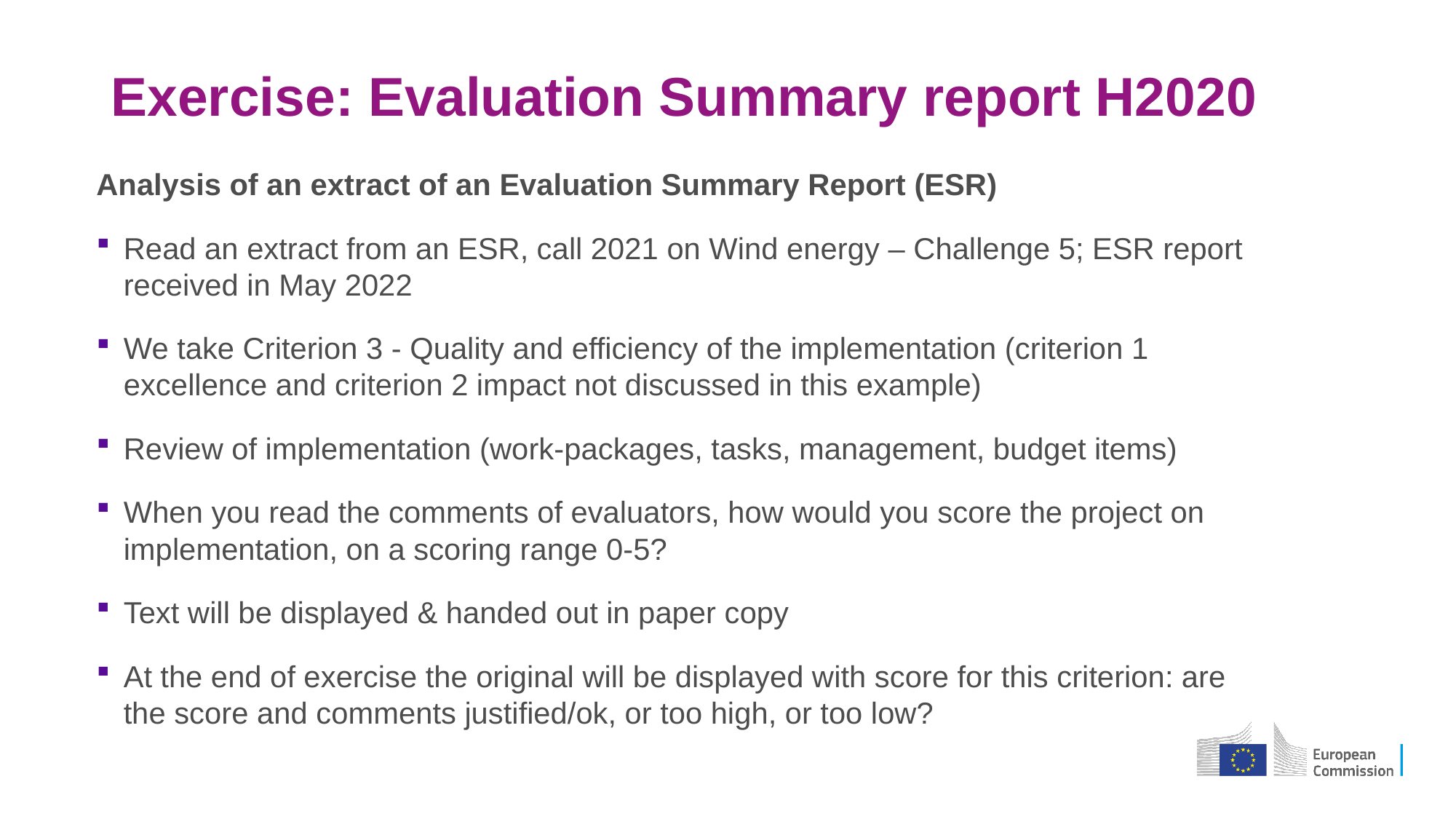

# Exercise: Evaluation Summary report H2020
Analysis of an extract of an Evaluation Summary Report (ESR)
Read an extract from an ESR, call 2021 on Wind energy – Challenge 5; ESR report received in May 2022
We take Criterion 3 - Quality and efficiency of the implementation (criterion 1 excellence and criterion 2 impact not discussed in this example)
Review of implementation (work-packages, tasks, management, budget items)
When you read the comments of evaluators, how would you score the project on implementation, on a scoring range 0-5?
Text will be displayed & handed out in paper copy
At the end of exercise the original will be displayed with score for this criterion: are the score and comments justified/ok, or too high, or too low?